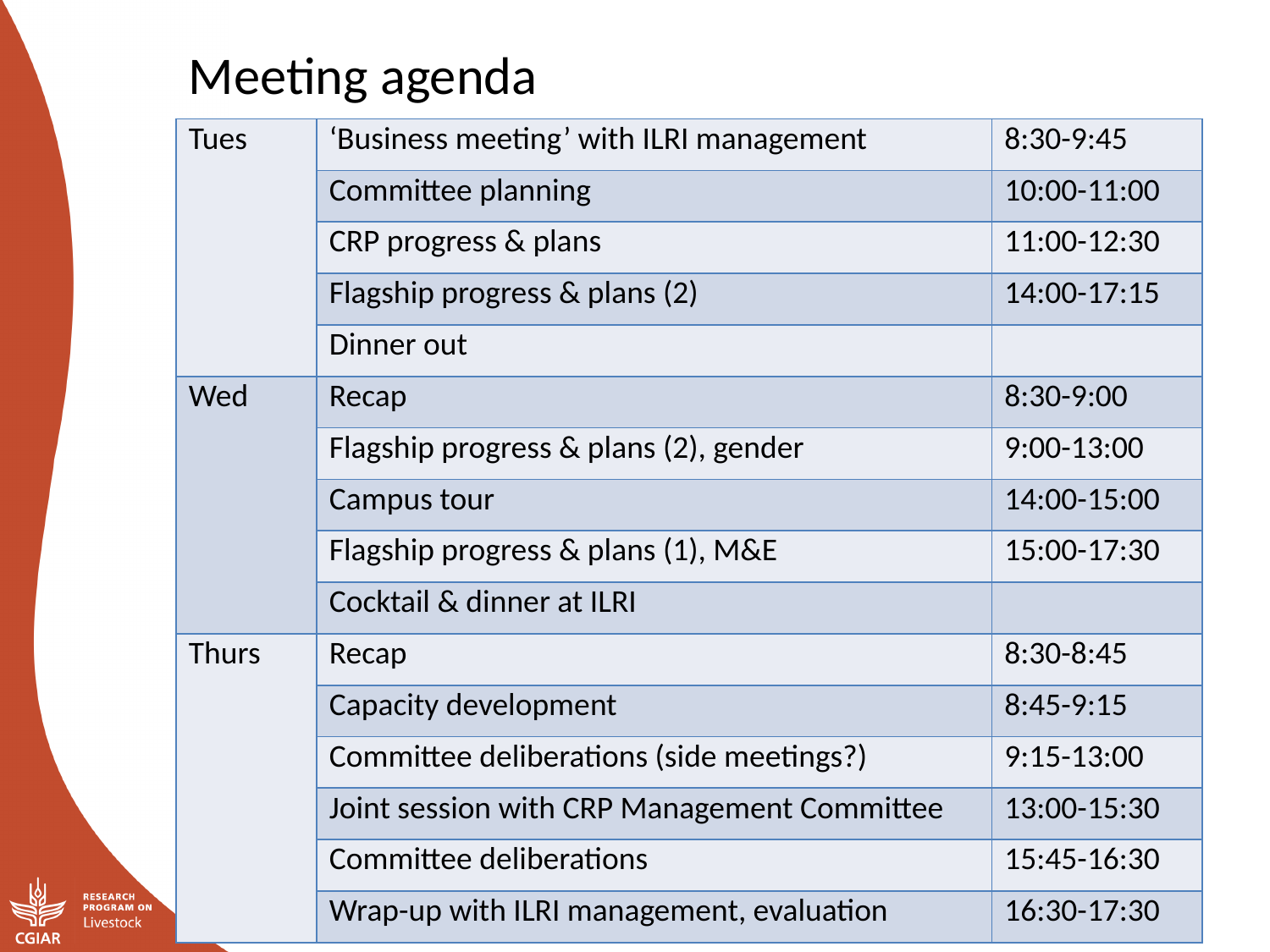

Meeting agenda
| Tues | ‘Business meeting’ with ILRI management | 8:30-9:45 |
| --- | --- | --- |
|  | Committee planning | 10:00-11:00 |
|  | CRP progress & plans | 11:00-12:30 |
|  | Flagship progress & plans (2) | 14:00-17:15 |
|  | Dinner out |  |
| Wed | Recap | 8:30-9:00 |
|  | Flagship progress & plans (2), gender | 9:00-13:00 |
|  | Campus tour | 14:00-15:00 |
|  | Flagship progress & plans (1), M&E | 15:00-17:30 |
|  | Cocktail & dinner at ILRI |  |
| Thurs | Recap | 8:30-8:45 |
|  | Capacity development | 8:45-9:15 |
|  | Committee deliberations (side meetings?) | 9:15-13:00 |
|  | Joint session with CRP Management Committee | 13:00-15:30 |
|  | Committee deliberations | 15:45-16:30 |
|  | Wrap-up with ILRI management, evaluation | 16:30-17:30 |